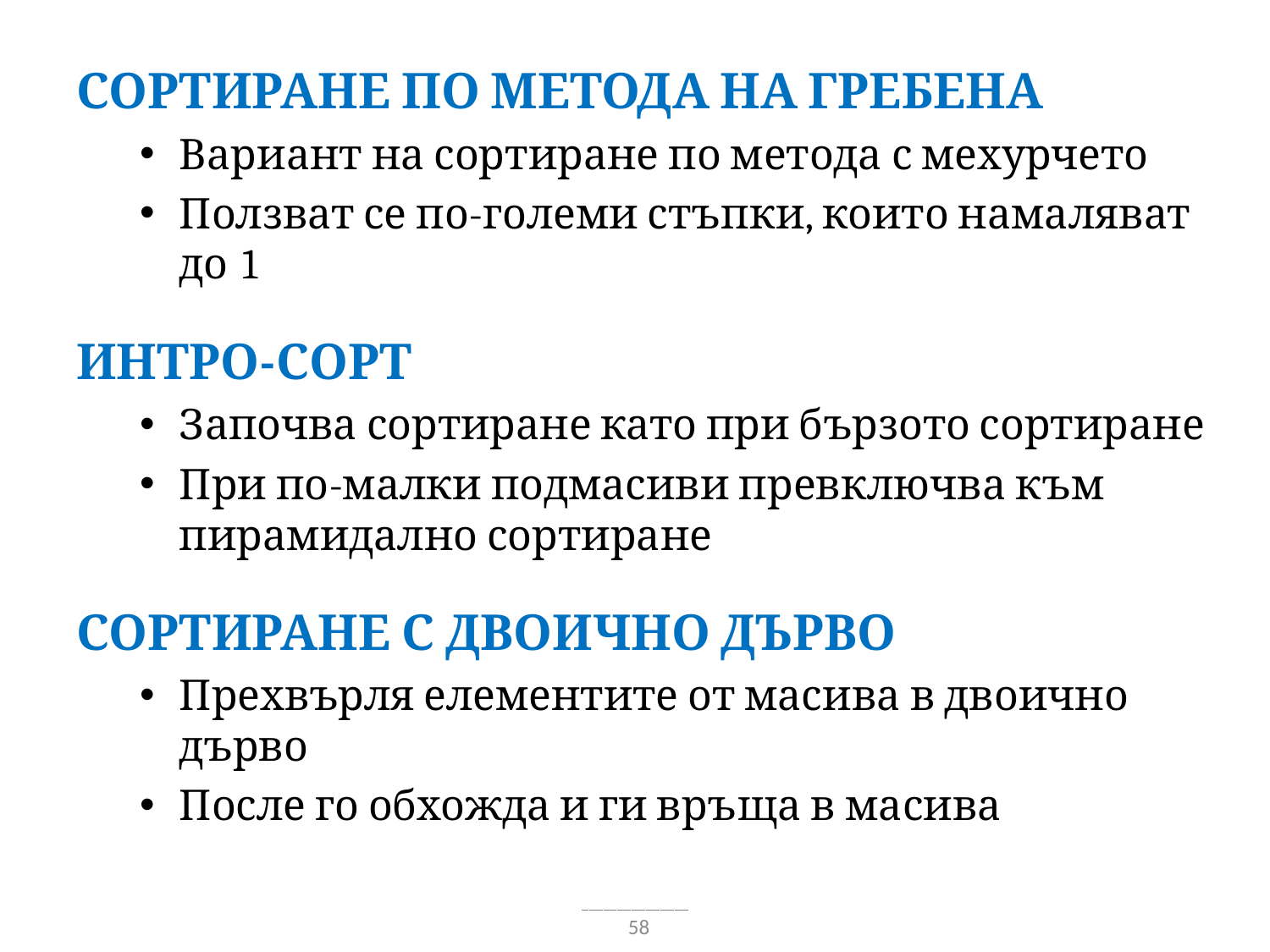

Сортиране по метода на гребена
Вариант на сортиране по метода с мехурчето
Ползват се по-големи стъпки, които намаляват до 1
Интро-сорт
Започва сортиране като при бързото сортиране
При по-малки подмасиви превключва към пирамидално сортиране
Сортиране с двоично дърво
Прехвърля елементите от масива в двоично дърво
После го обхожда и ги връща в масива

58